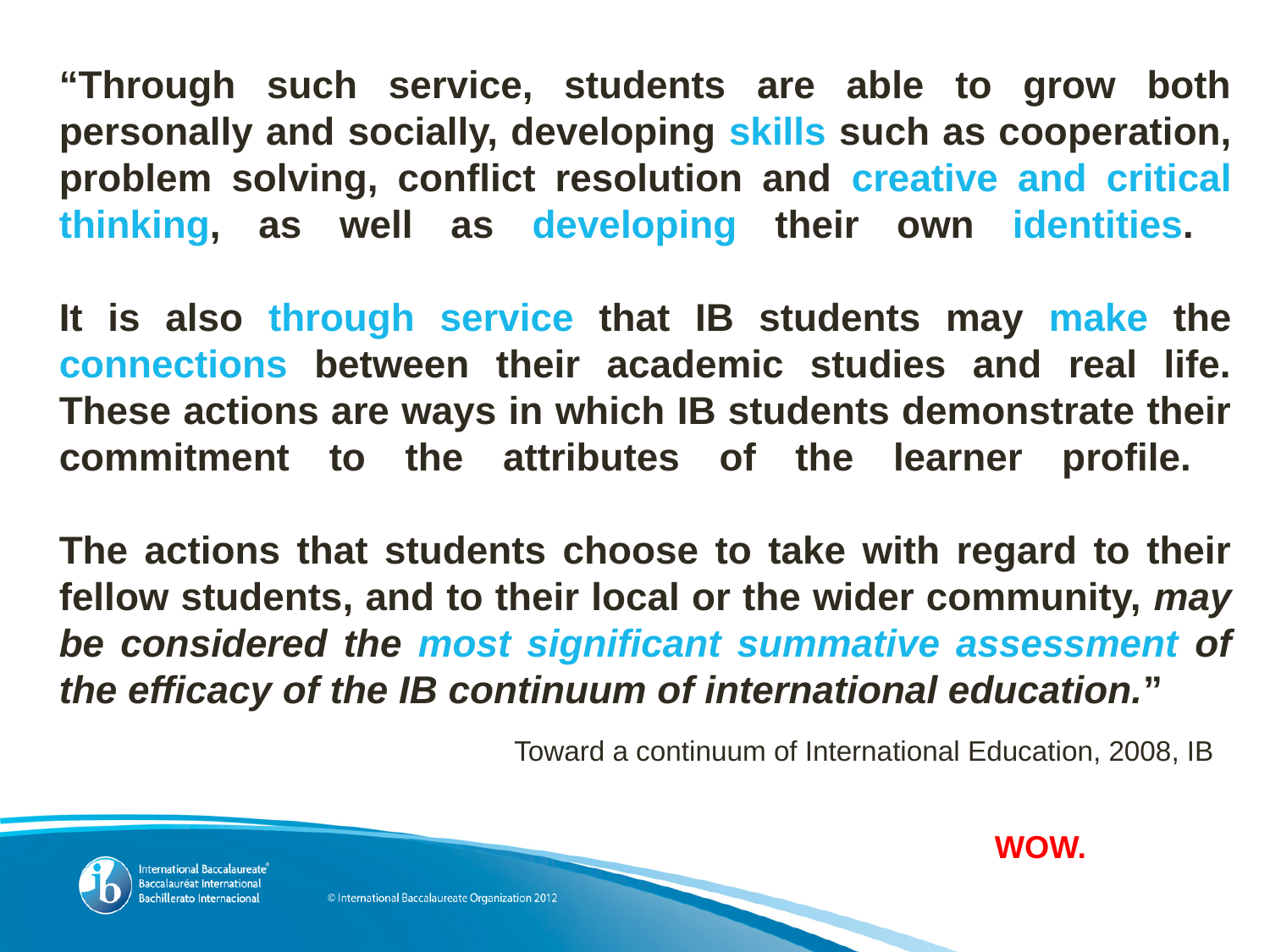

“Through such service, students are able to grow both personally and socially, developing skills such as cooperation, problem solving, conflict resolution and creative and critical thinking, as well as developing their own identities.
It is also through service that IB students may make the connections between their academic studies and real life. These actions are ways in which IB students demonstrate their commitment to the attributes of the learner profile.
The actions that students choose to take with regard to their fellow students, and to their local or the wider community, may be considered the most significant summative assessment of the efficacy of the IB continuum of international education.”
Toward a continuum of International Education, 2008, IB
WOW.